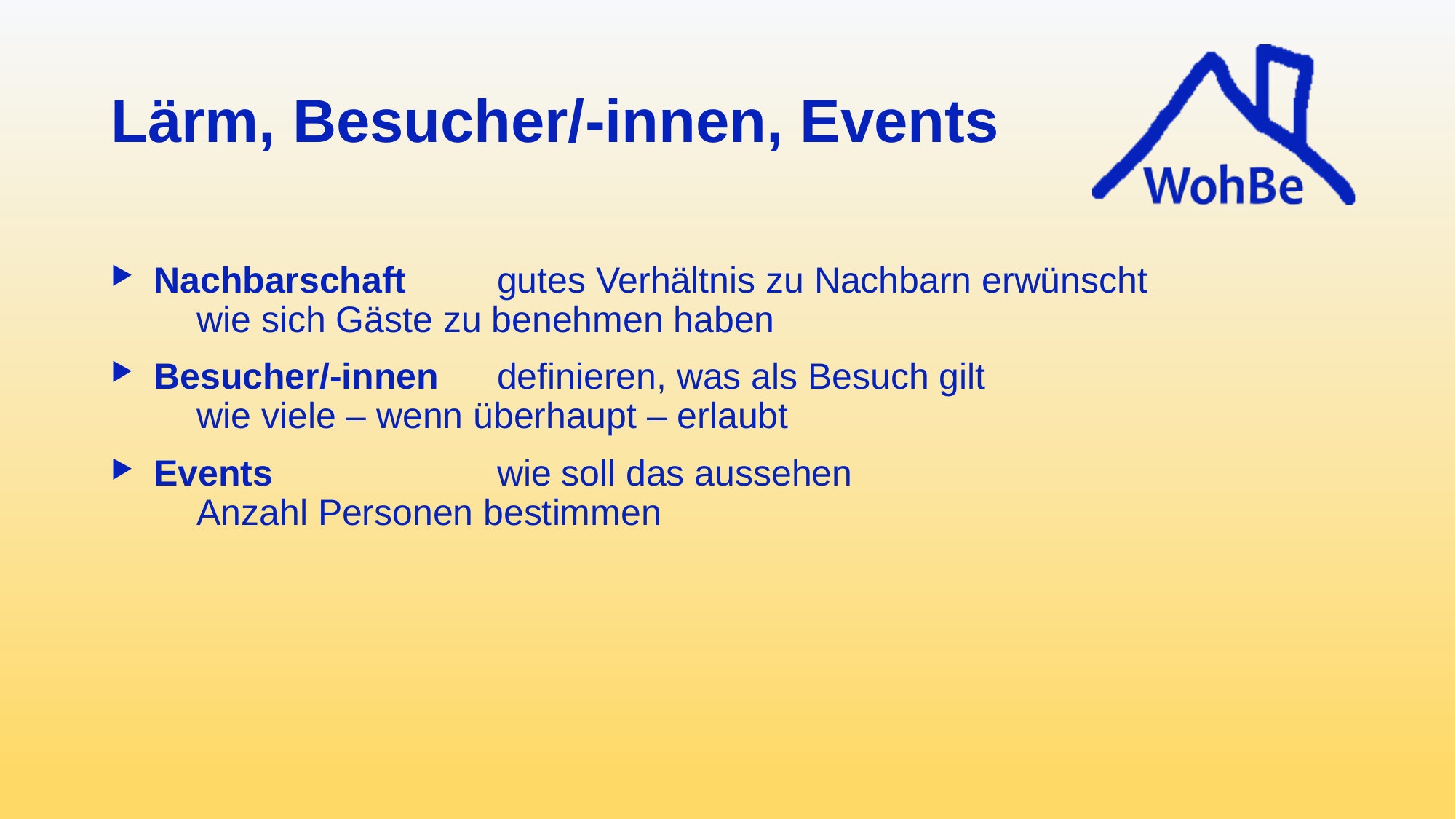

# Lärm, Besucher/-innen, Events
Nachbarschaft	gutes Verhältnis zu Nachbarn erwünscht
	wie sich Gäste zu benehmen haben
Besucher/-innen	definieren, was als Besuch gilt
	wie viele – wenn überhaupt – erlaubt
Events	wie soll das aussehen
	Anzahl Personen bestimmen